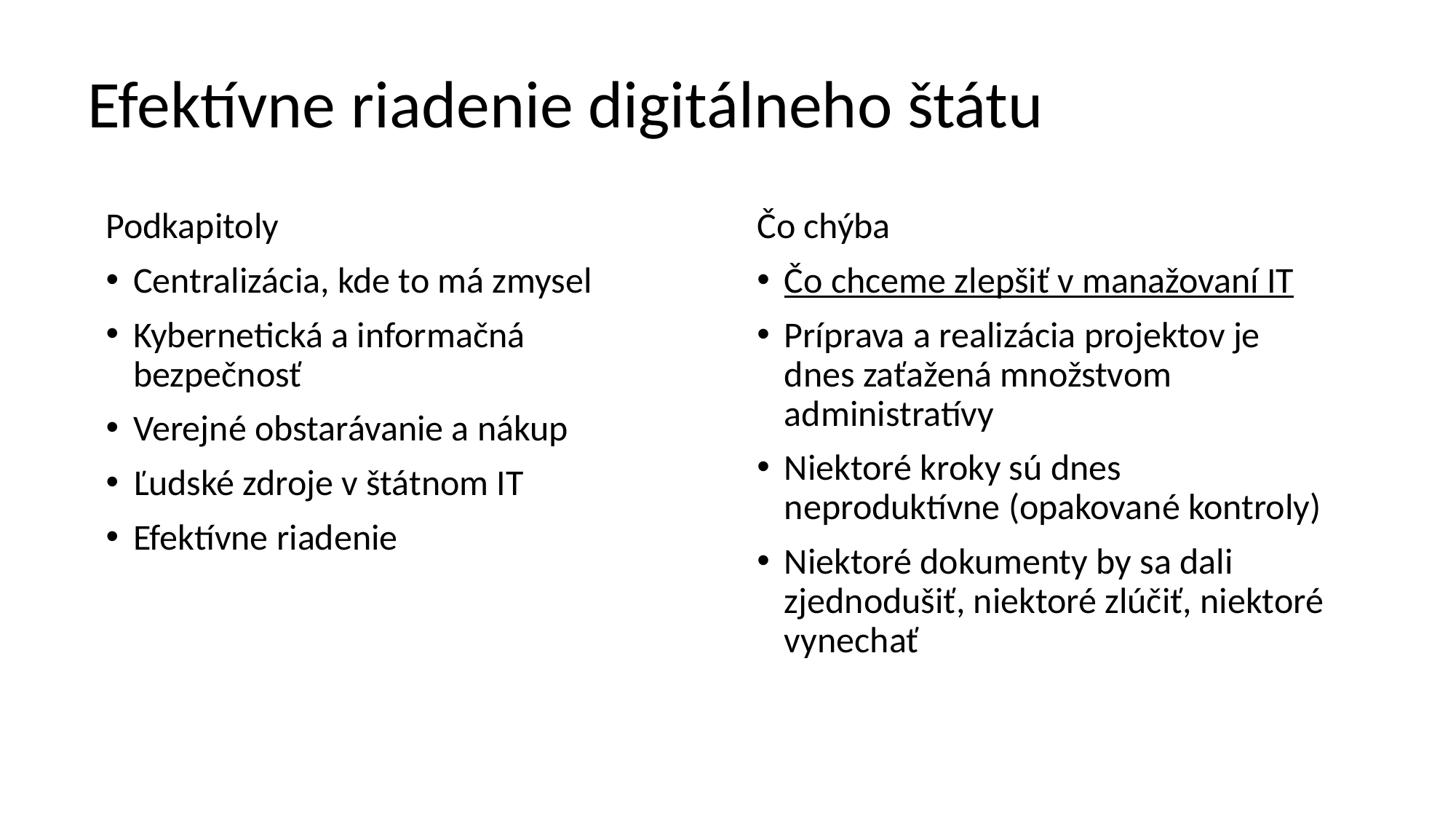

# Efektívne riadenie digitálneho štátu
Podkapitoly
Centralizácia, kde to má zmysel
Kybernetická a informačná bezpečnosť
Verejné obstarávanie a nákup
Ľudské zdroje v štátnom IT
Efektívne riadenie
Čo chýba
Čo chceme zlepšiť v manažovaní IT
Príprava a realizácia projektov je dnes zaťažená množstvom administratívy
Niektoré kroky sú dnes neproduktívne (opakované kontroly)
Niektoré dokumenty by sa dali zjednodušiť, niektoré zlúčiť, niektoré vynechať